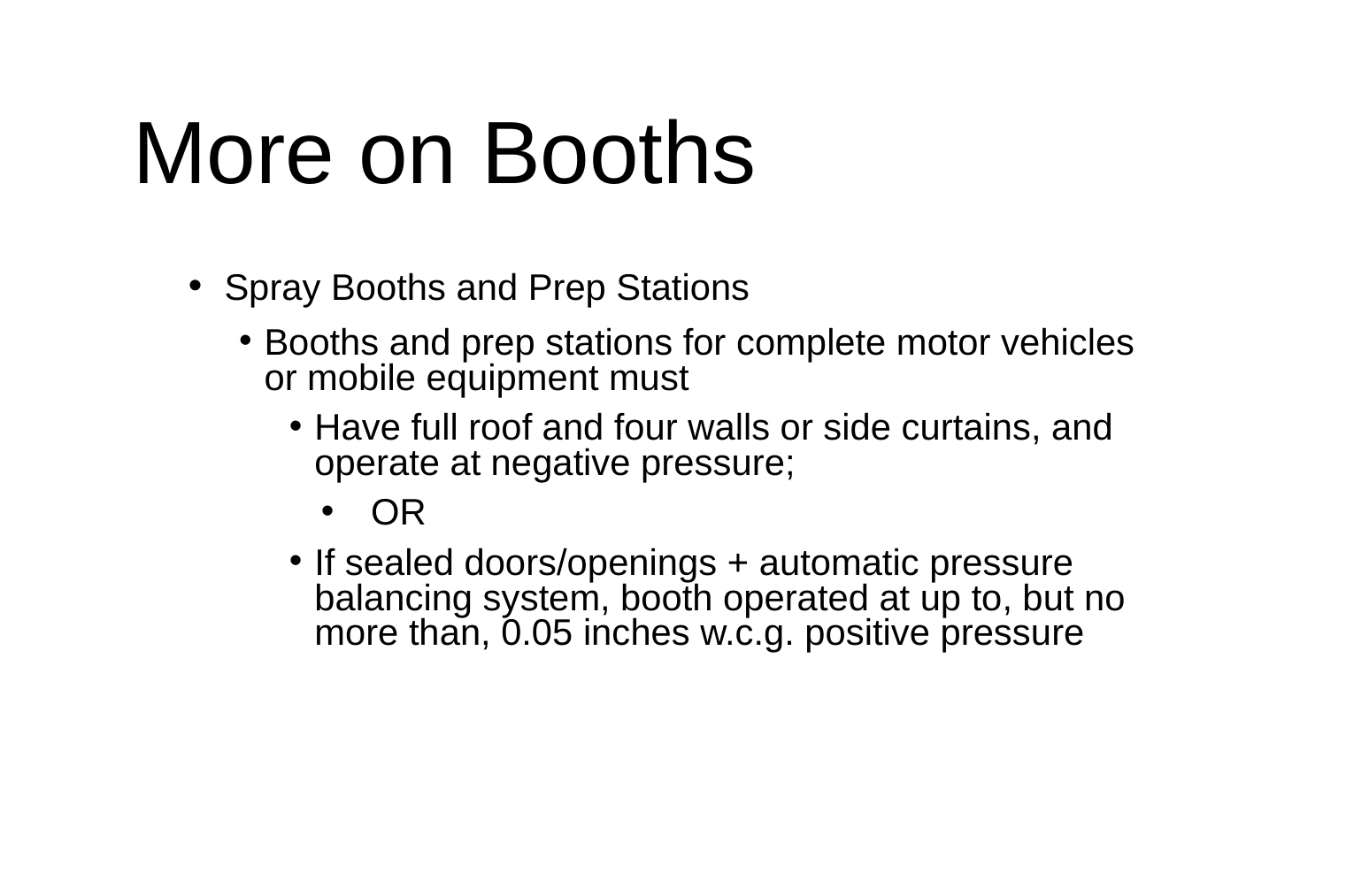

More on Booths
 Spray Booths and Prep Stations
Booths and prep stations for complete motor vehicles or mobile equipment must
Have full roof and four walls or side curtains, and operate at negative pressure;
OR
If sealed doors/openings + automatic pressure balancing system, booth operated at up to, but no more than, 0.05 inches w.c.g. positive pressure